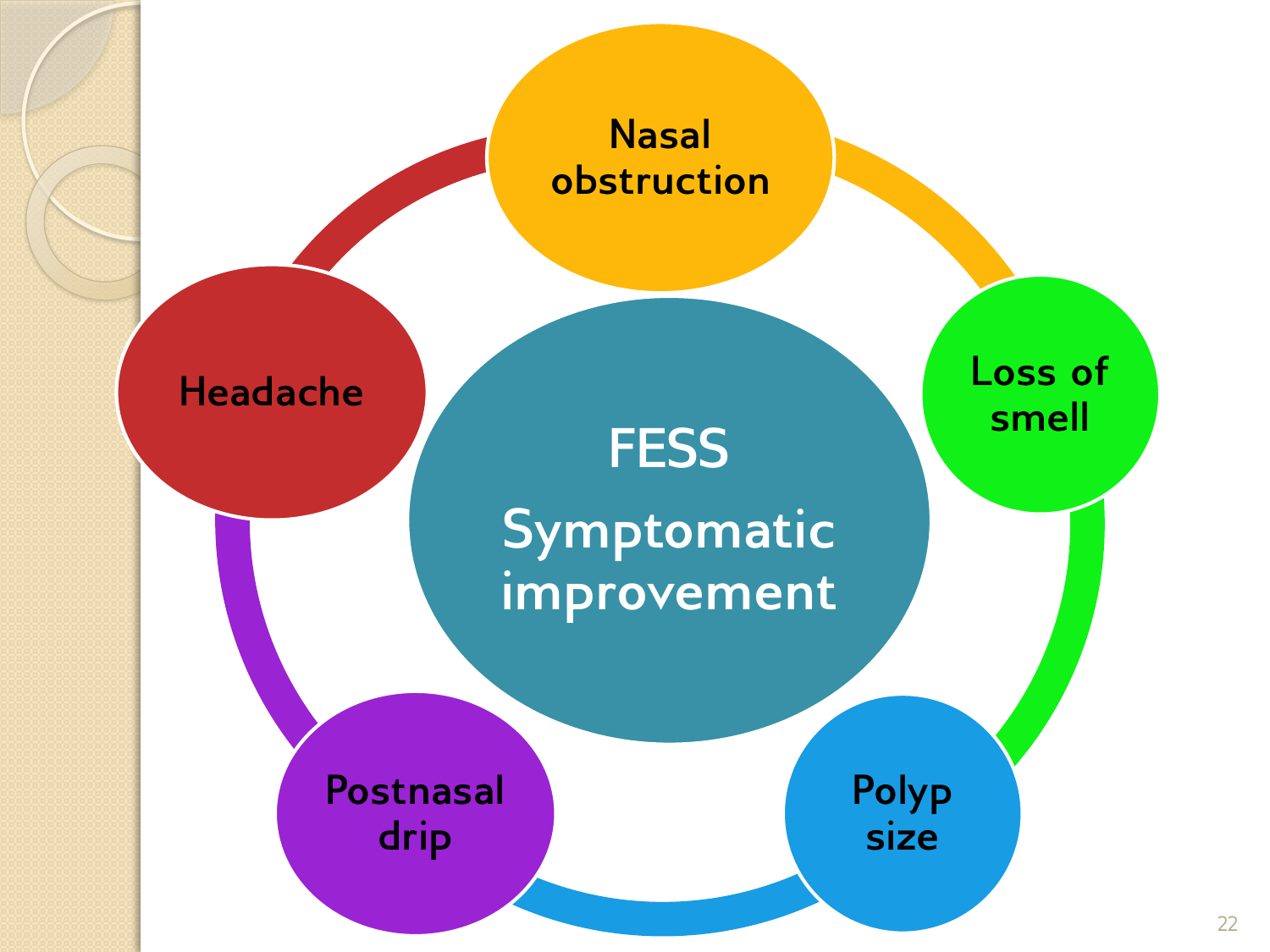

FESS
Symptomatic improvement
Nasal obstruction
Loss of smell
Polyp size
Postnasal drip
Headache
22